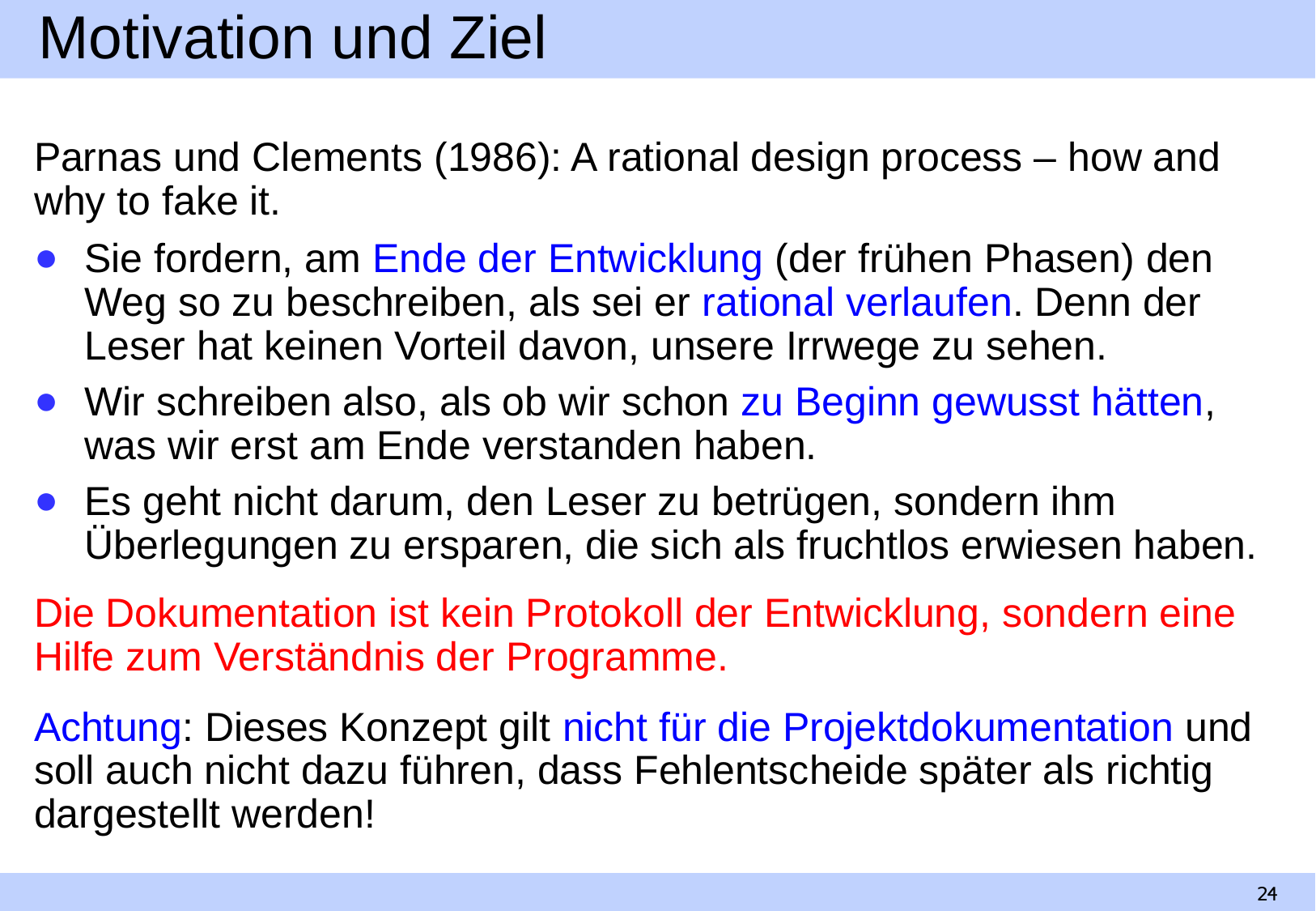

# Motivation und Ziel
Parnas und Clements (1986): A rational design process – how and why to fake it.
Sie fordern, am Ende der Entwicklung (der frühen Phasen) den Weg so zu beschreiben, als sei er rational verlaufen. Denn der Leser hat keinen Vorteil davon, unsere Irrwege zu sehen.
Wir schreiben also, als ob wir schon zu Beginn gewusst hätten, was wir erst am Ende verstanden haben.
Es geht nicht darum, den Leser zu betrügen, sondern ihm Überlegungen zu ersparen, die sich als fruchtlos erwiesen haben.
Die Dokumentation ist kein Protokoll der Entwicklung, sondern eine Hilfe zum Verständnis der Programme.
Achtung: Dieses Konzept gilt nicht für die Projektdokumentation und soll auch nicht dazu führen, dass Fehlentscheide später als richtig dargestellt werden!

24